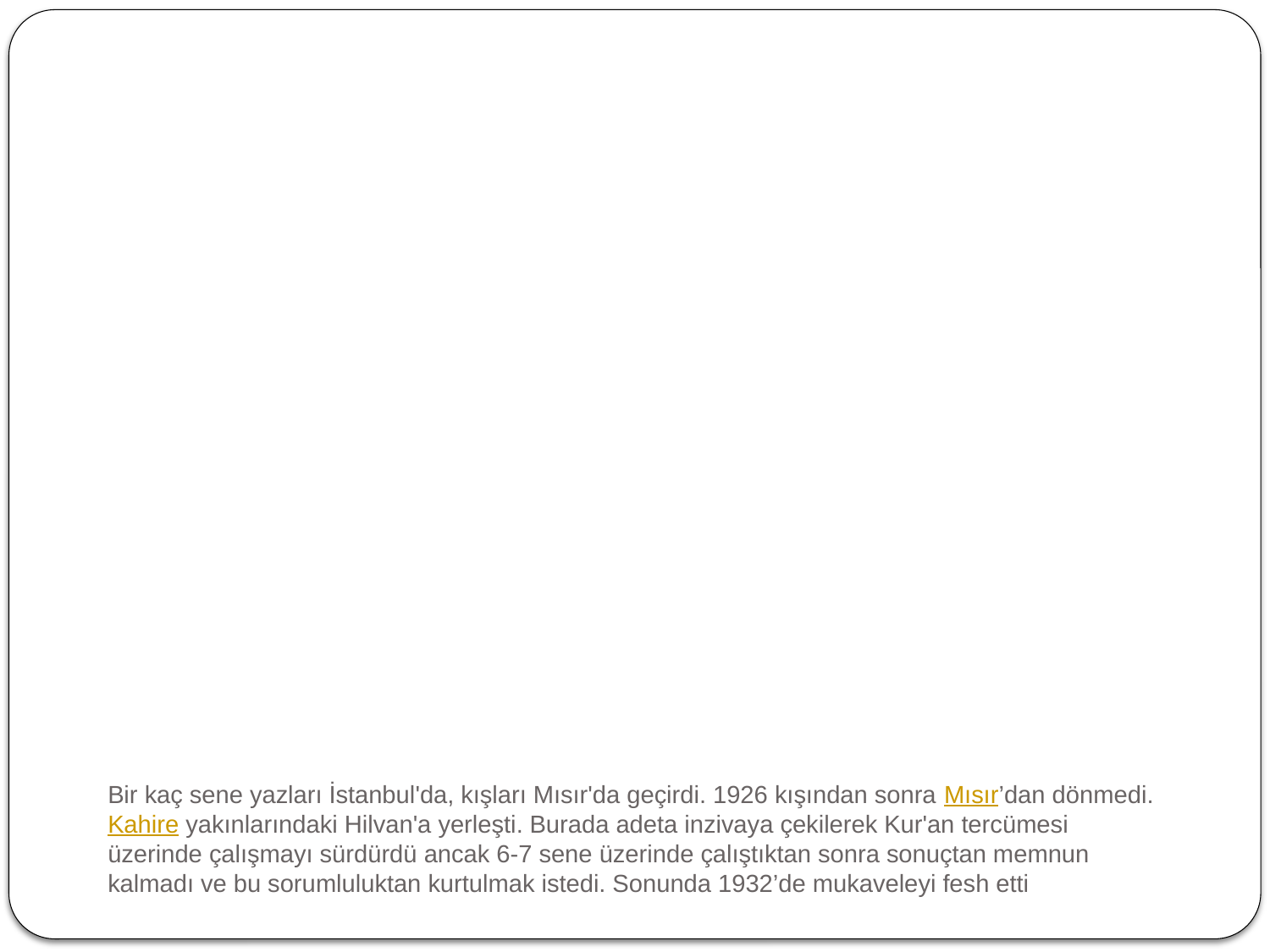

# Bir kaç sene yazları İstanbul'da, kışları Mısır'da geçirdi. 1926 kışından sonra Mısır’dan dönmedi. Kahire yakınlarındaki Hilvan'a yerleşti. Burada adeta inzivaya çekilerek Kur'an tercümesi üzerinde çalışmayı sürdürdü ancak 6-7 sene üzerinde çalıştıktan sonra sonuçtan memnun kalmadı ve bu sorumluluktan kurtulmak istedi. Sonunda 1932’de mukaveleyi fesh etti